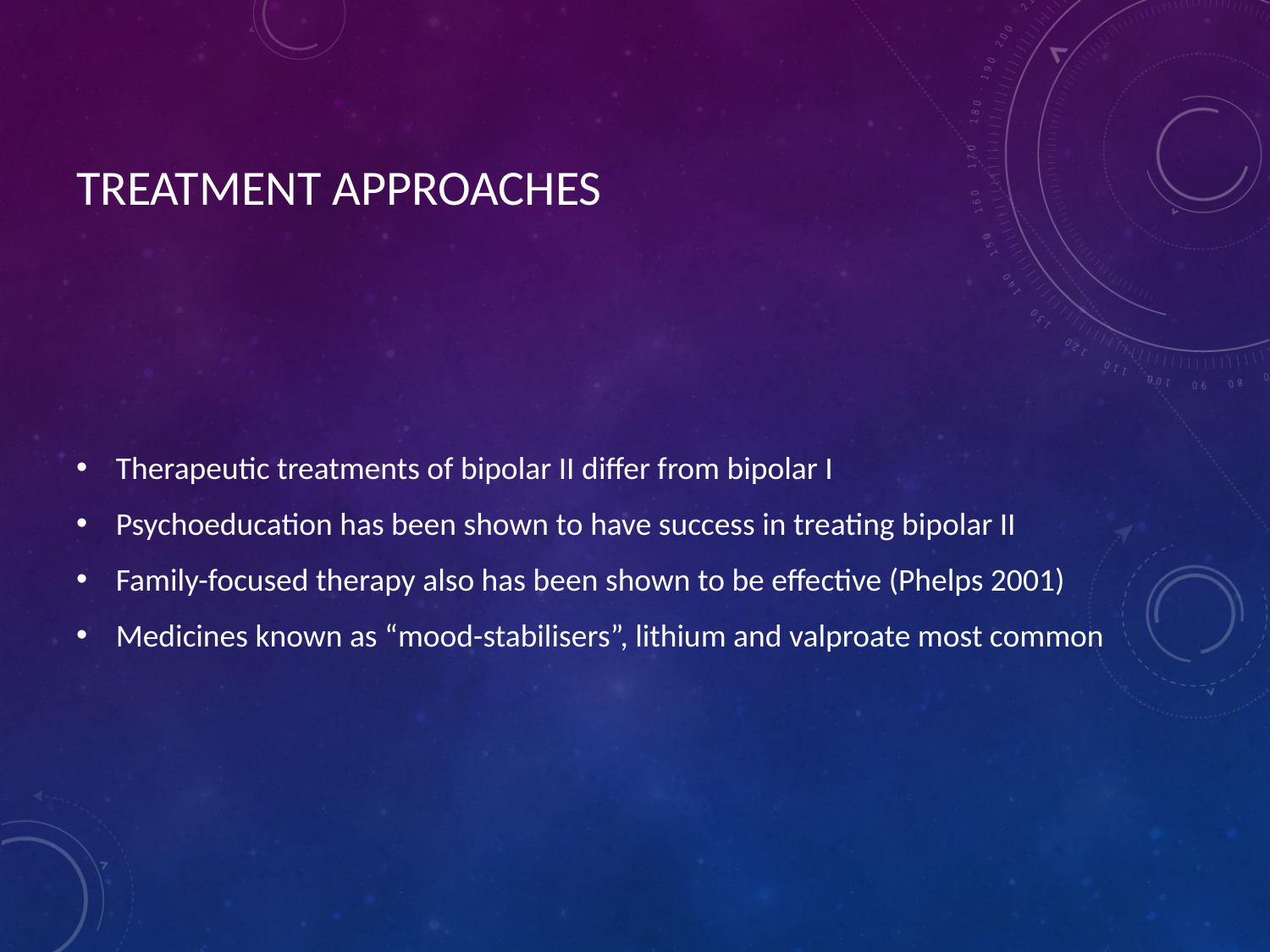

# Treatment Approaches
Therapeutic treatments of bipolar II differ from bipolar I
Psychoeducation has been shown to have success in treating bipolar II
Family-focused therapy also has been shown to be effective (Phelps 2001)
Medicines known as “mood-stabilisers”, lithium and valproate most common